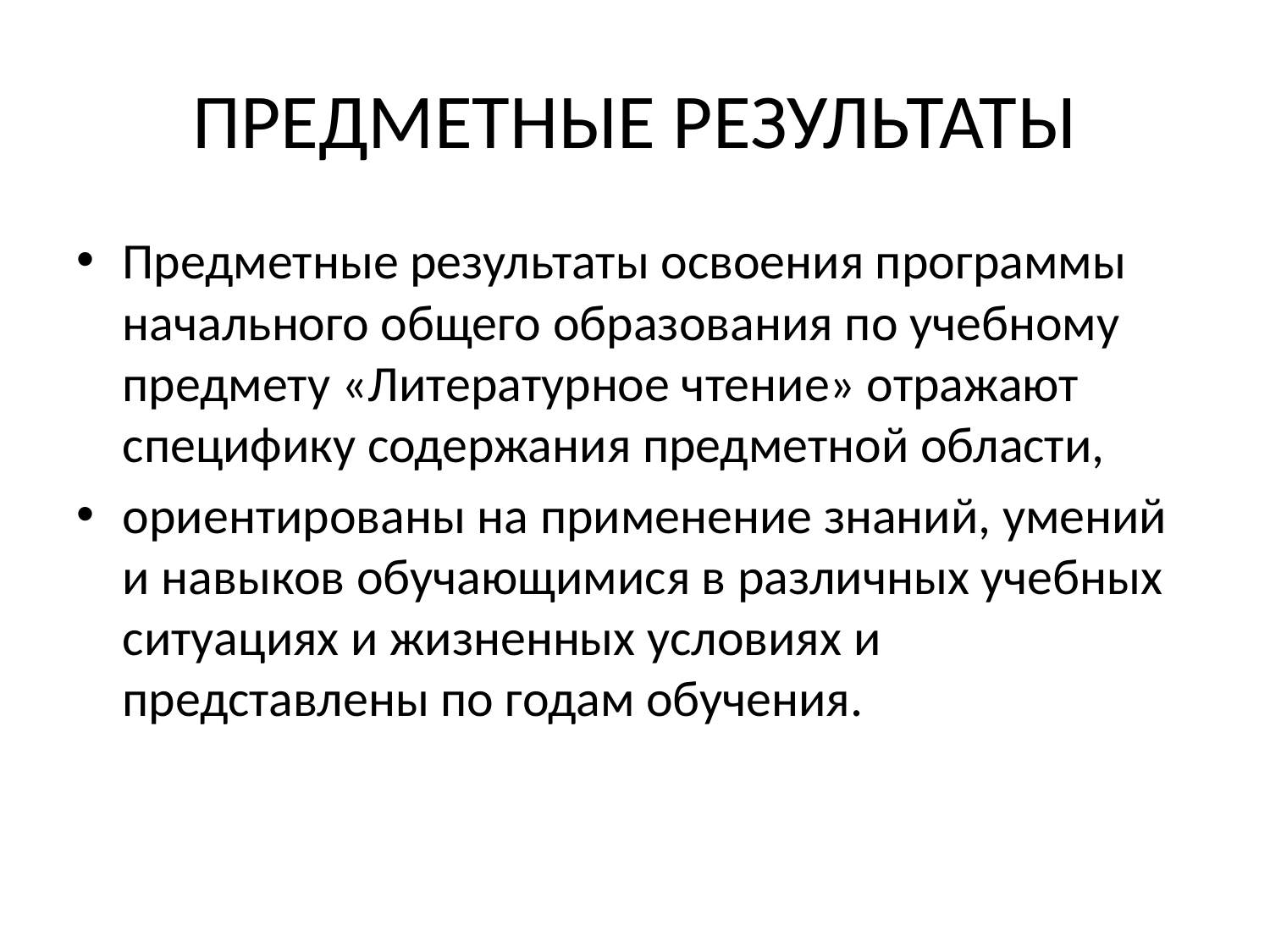

# ПРЕДМЕТНЫЕ РЕЗУЛЬТАТЫ
Предметные результаты освоения программы начального общего образования по учебному предмету «Литературное чтение» отражают специфику содержания предметной области,
ориентированы на применение знаний, умений и навыков обучающимися в различных учебных ситуациях и жизненных условиях и представлены по годам обучения.